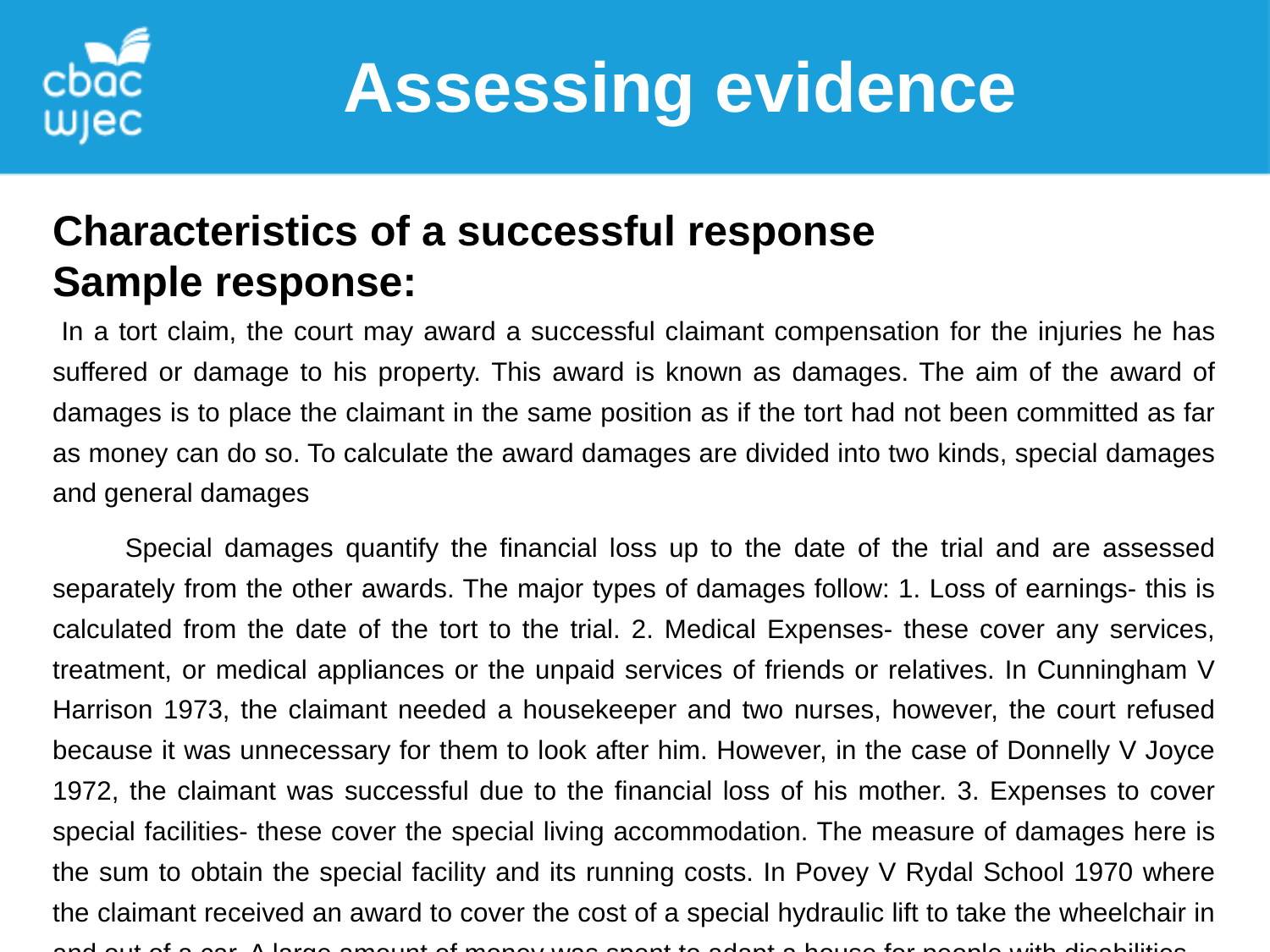

Assessing evidence
Characteristics of a successful response
Sample response:
 In a tort claim, the court may award a successful claimant compensation for the injuries he has suffered or damage to his property. This award is known as damages. The aim of the award of damages is to place the claimant in the same position as if the tort had not been committed as far as money can do so. To calculate the award damages are divided into two kinds, special damages and general damages
      Special damages quantify the financial loss up to the date of the trial and are assessed separately from the other awards. The major types of damages follow: 1. Loss of earnings- this is calculated from the date of the tort to the trial. 2. Medical Expenses- these cover any services, treatment, or medical appliances or the unpaid services of friends or relatives. In Cunningham V Harrison 1973, the claimant needed a housekeeper and two nurses, however, the court refused because it was unnecessary for them to look after him. However, in the case of Donnelly V Joyce 1972, the claimant was successful due to the financial loss of his mother. 3. Expenses to cover special facilities- these cover the special living accommodation. The measure of damages here is the sum to obtain the special facility and its running costs. In Povey V Rydal School 1970 where the claimant received an award to cover the cost of a special hydraulic lift to take the wheelchair in and out of a car. A large amount of money was spent to adapt a house for people with disabilities.